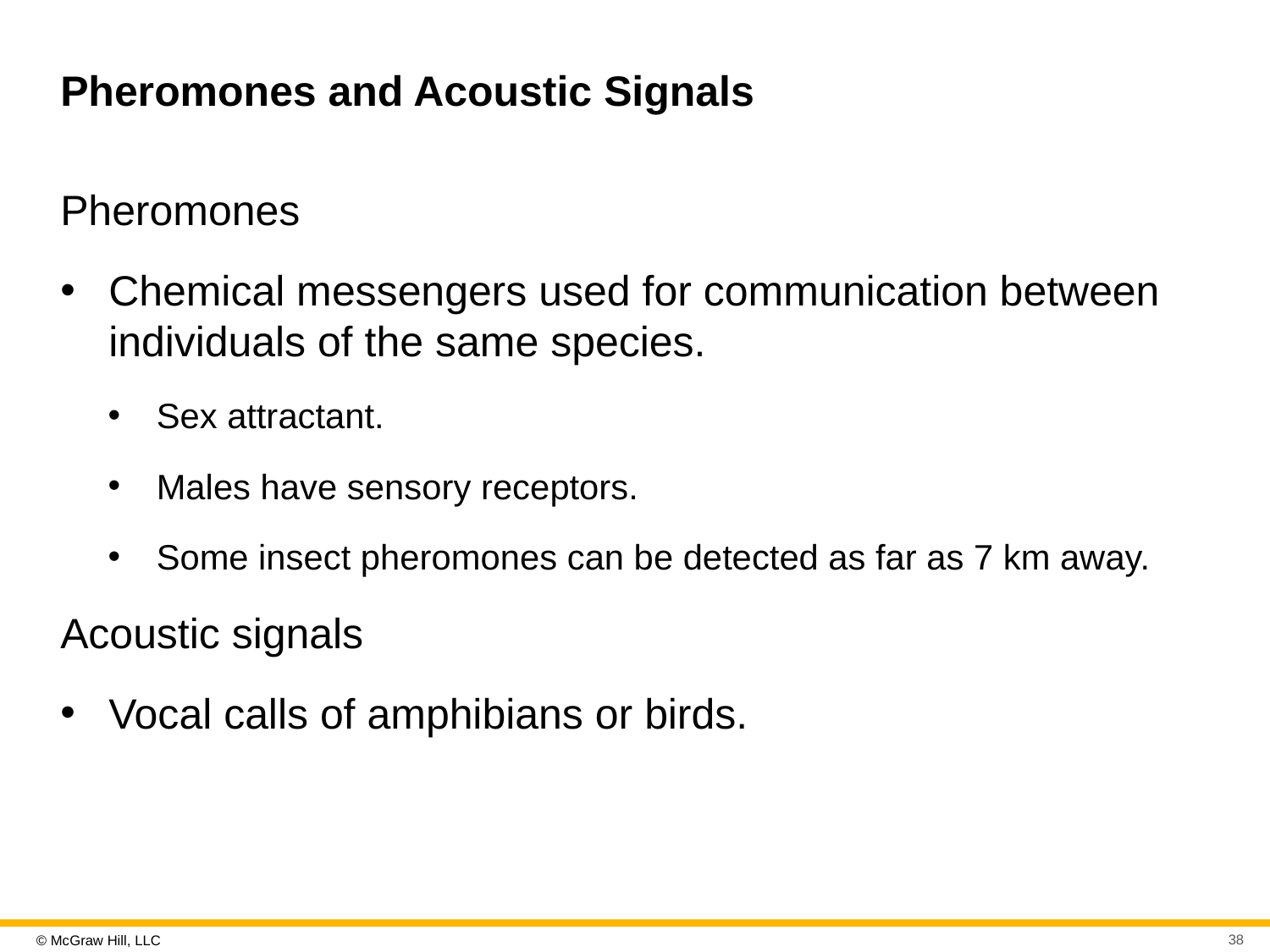

# Pheromones and Acoustic Signals
Pheromones
Chemical messengers used for communication between individuals of the same species.
Sex attractant.
Males have sensory receptors.
Some insect pheromones can be detected as far as 7 km away.
Acoustic signals
Vocal calls of amphibians or birds.
38